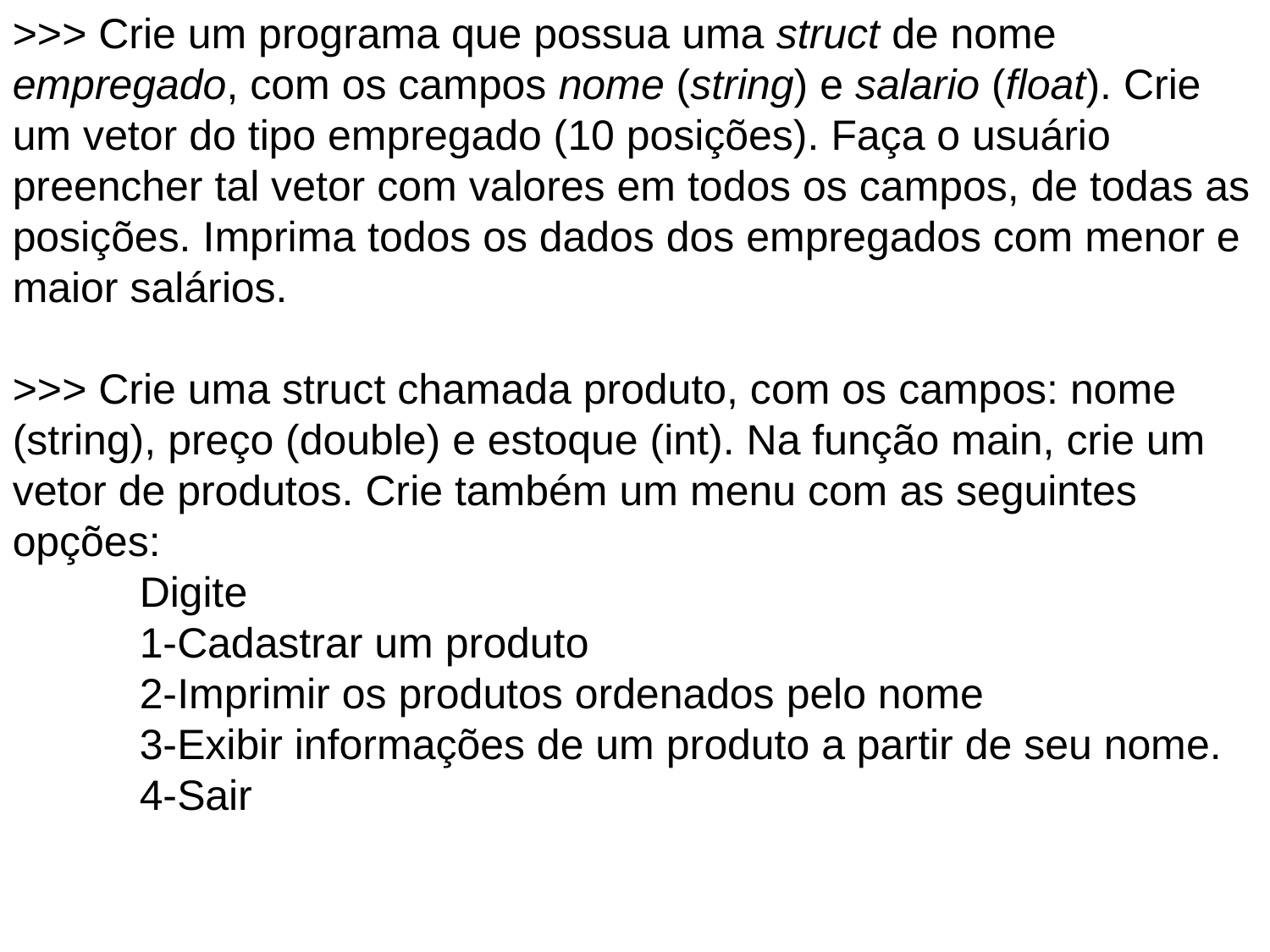

>>> Crie um programa que possua uma struct de nome empregado, com os campos nome (string) e salario (float). Crie um vetor do tipo empregado (10 posições). Faça o usuário preencher tal vetor com valores em todos os campos, de todas as posições. Imprima todos os dados dos empregados com menor e maior salários.

>>> Crie uma struct chamada produto, com os campos: nome (string), preço (double) e estoque (int). Na função main, crie um vetor de produtos. Crie também um menu com as seguintes opções:
Digite
1-Cadastrar um produto
2-Imprimir os produtos ordenados pelo nome
3-Exibir informações de um produto a partir de seu nome.
4-Sair